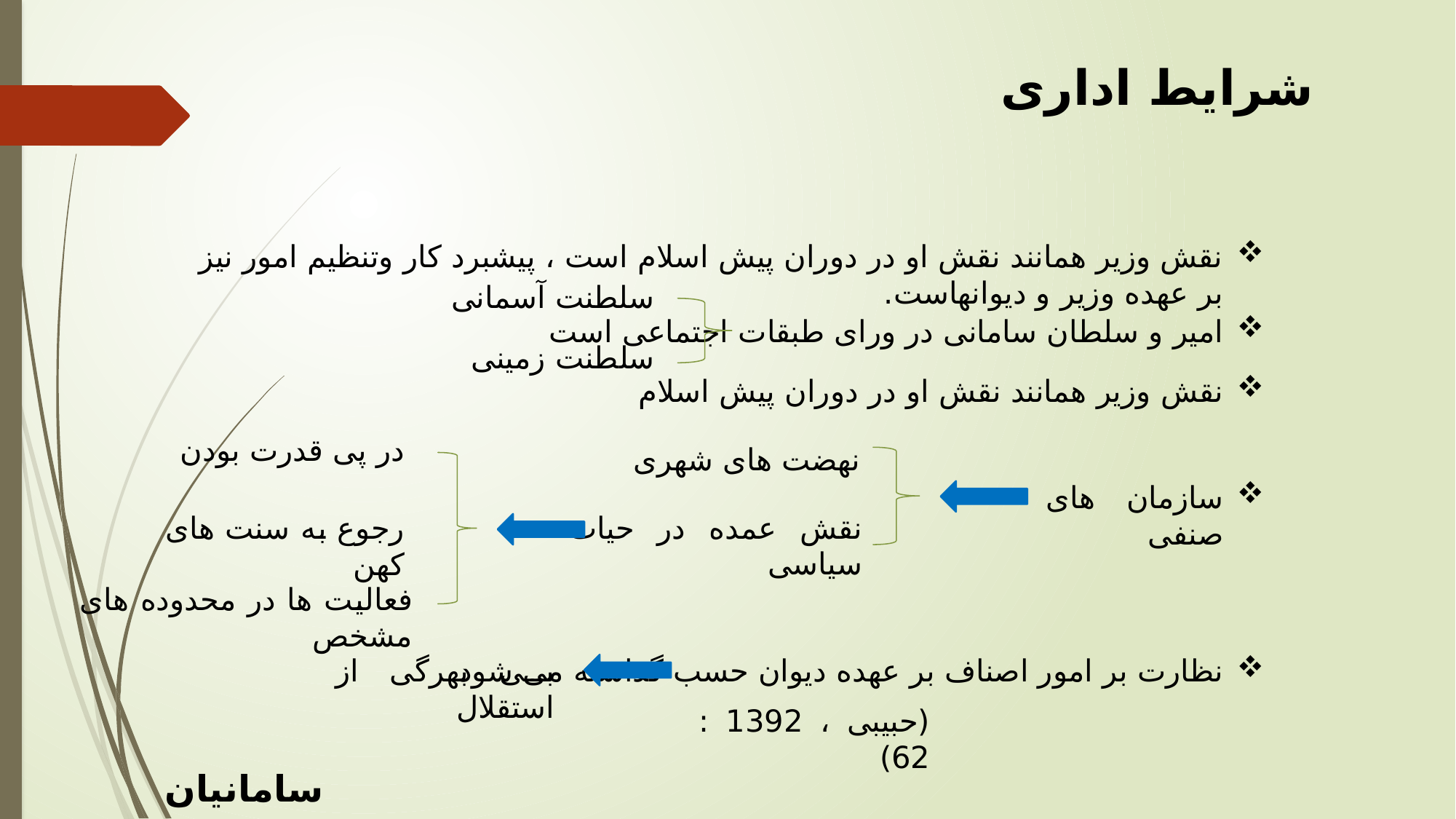

شرایط اداری
نقش وزیر همانند نقش او در دوران پیش اسلام است ، پیشبرد کار وتنظیم امور نیز بر عهده وزیر و دیوانهاست.
سلطنت آسمانی

امیر و سلطان سامانی در ورای طبقات اجتماعی است
سلطنت زمینی
نقش وزیر همانند نقش او در دوران پیش اسلام
در پی قدرت بودن
نهضت های شهری

سازمان های صنفی

نقش عمده در حیات سیاسی
رجوع به سنت های کهن

فعالیت ها در محدوده های مشخص
نظارت بر امور اصناف بر عهده دیوان حسب گذاشته می شود
بی بهرگی از استقلال

(حبیبی ، 1392 : 62)
سامانیان